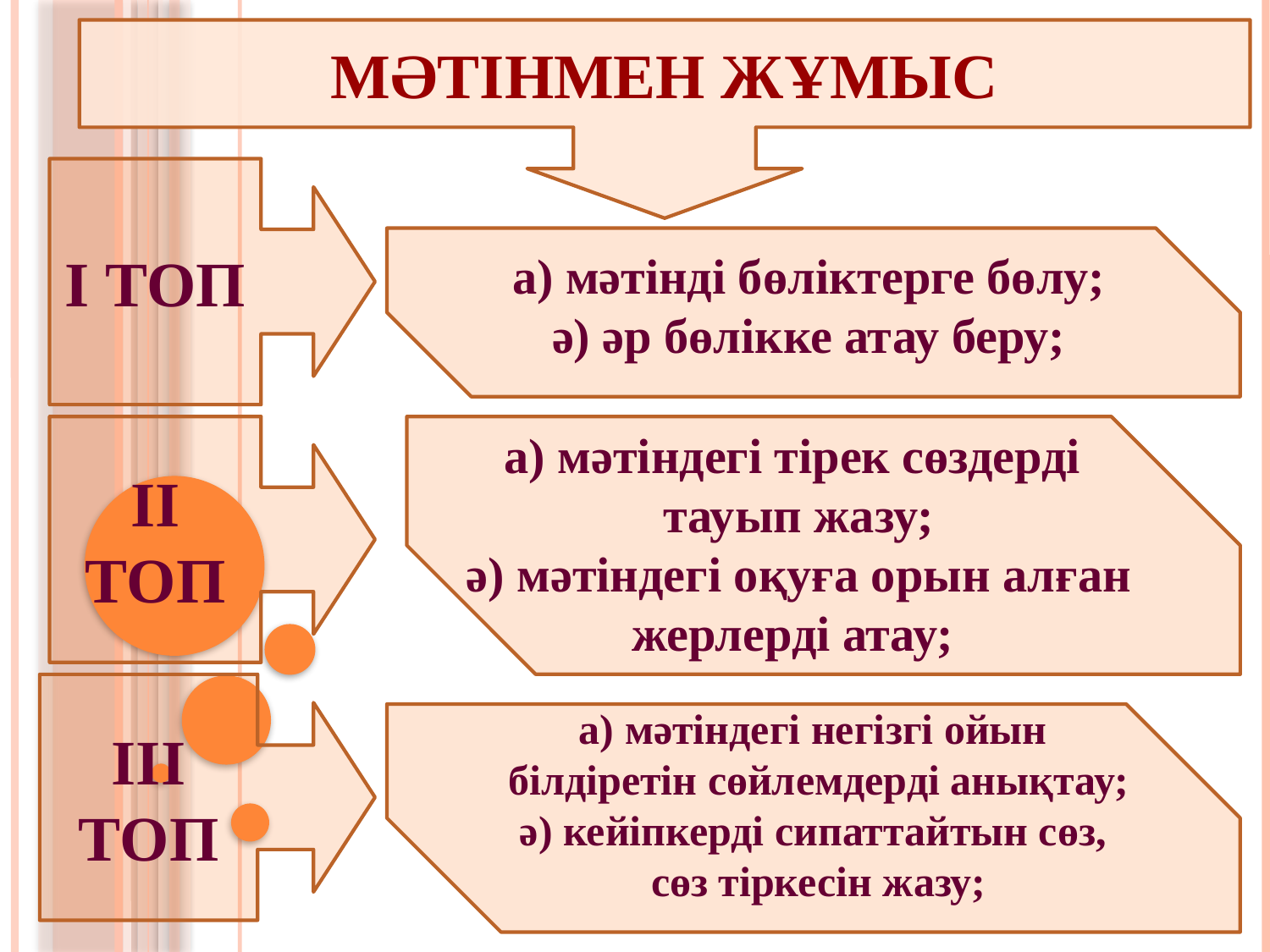

МӘТІНМЕН ЖҰМЫС
І ТОП

а) мәтінді бөліктерге бөлу;
ә) әр бөлікке атау беру;
ІІ ТОП
а) мәтіндегі тірек сөздерді
тауып жазу;
ә) мәтіндегі оқуға орын алған жерлерді атау;

ІІІ ТОП
а) мәтіндегі негізгі ойын
білдіретін сөйлемдерді анықтау;
ә) кейіпкерді сипаттайтын сөз,
сөз тіркесін жазу;